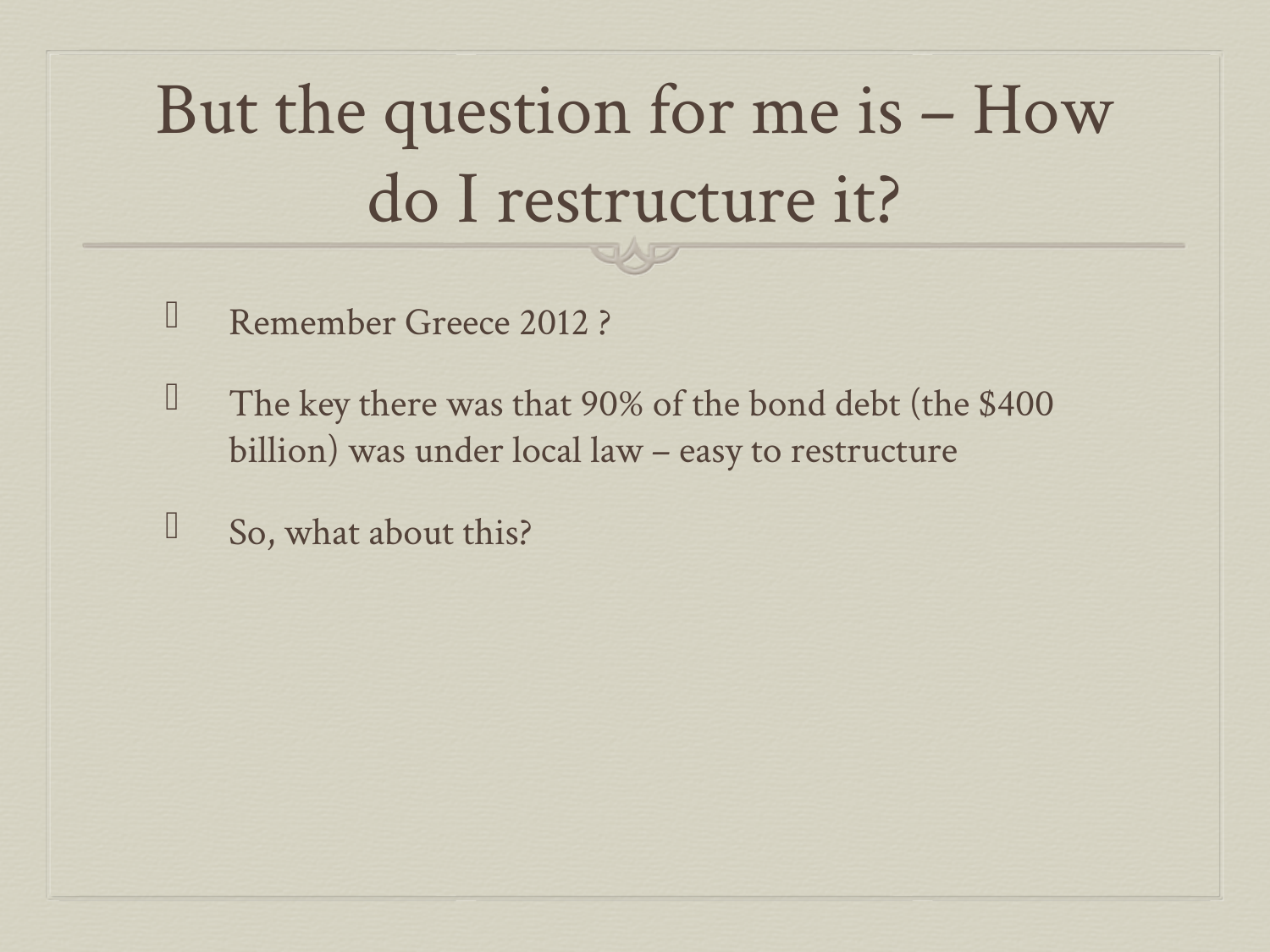

# But the question for me is – How do I restructure it?
Remember Greece 2012 ?
The key there was that 90% of the bond debt (the $400 billion) was under local law – easy to restructure
So, what about this?